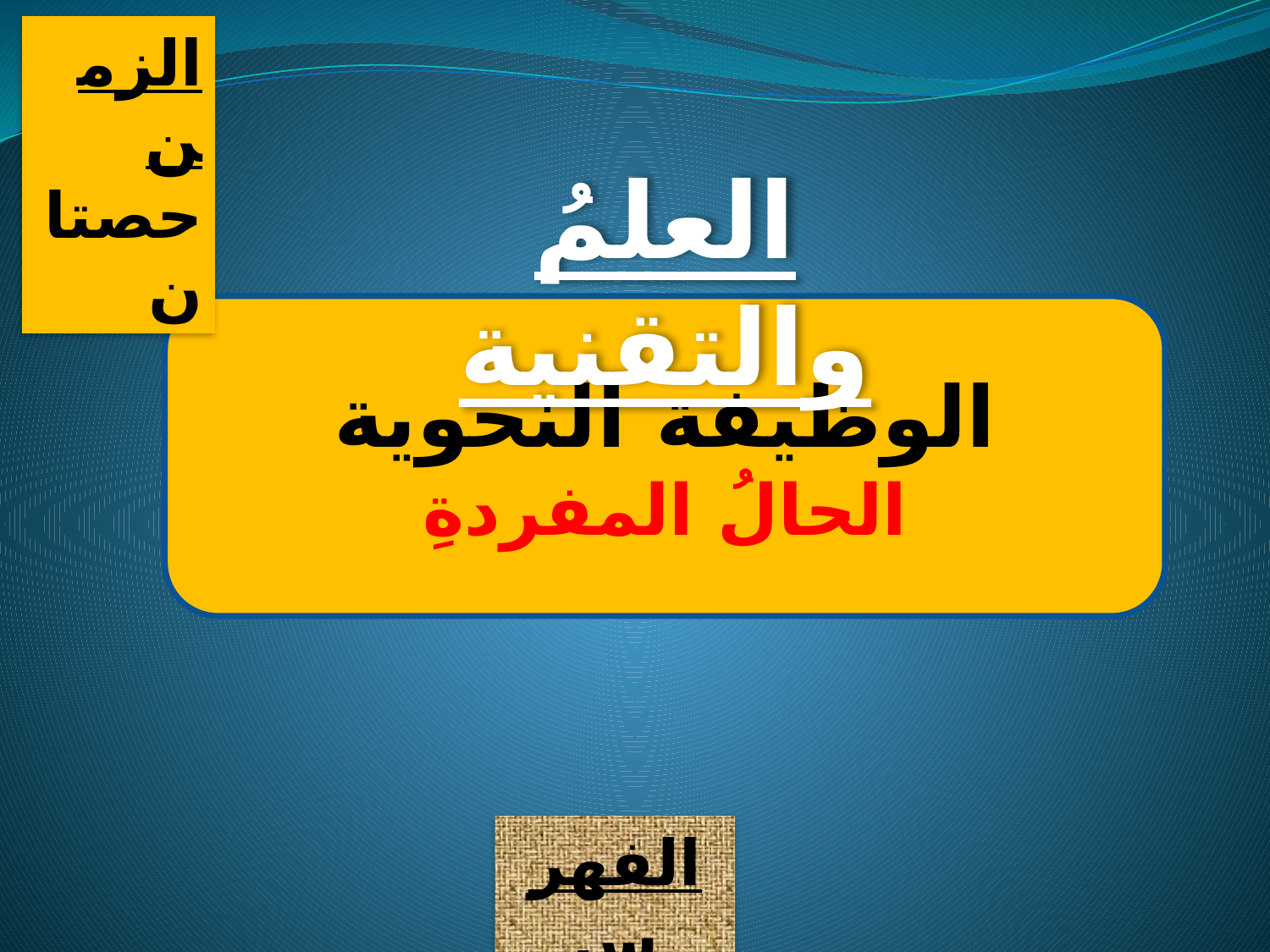

الزمن
حصتان
العلمُ والتقنية
الوظيفة النحوية
الحالُ المفردةِ
الفهرس